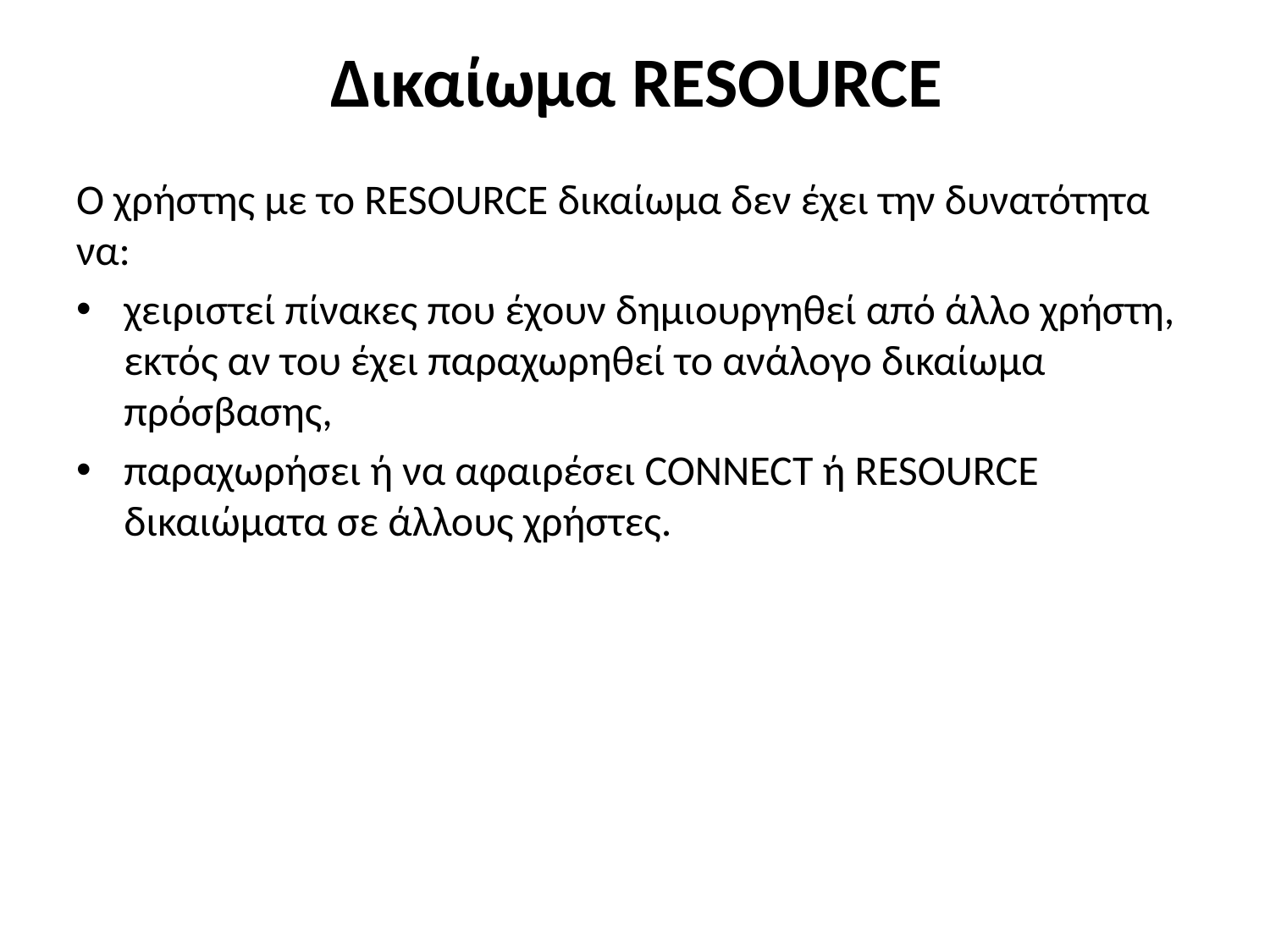

# Δικαίωμα RESOURCE
Ο χρήστης με το RESOURCE δικαίωμα δεν έχει την δυνατότητα να:
χειριστεί πίνακες που έχουν δημιουργηθεί από άλλο χρήστη, εκτός αν του έχει παραχωρηθεί το ανάλογο δικαίωμα πρόσβασης,
παραχωρήσει ή να αφαιρέσει CONNECT ή RESOURCE δικαιώματα σε άλλους χρήστες.